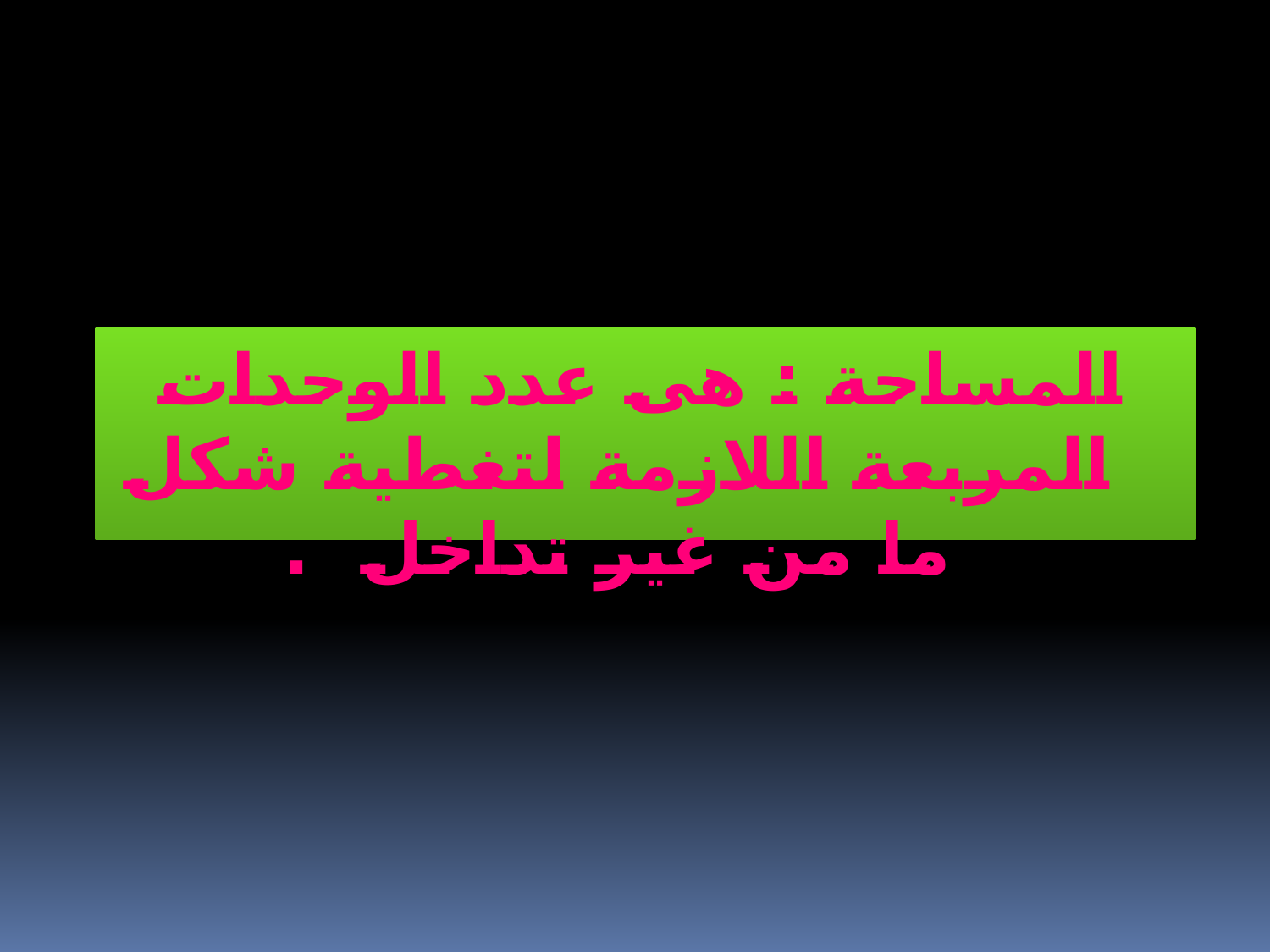

المساحة : هى عدد الوحدات المربعة اللازمة لتغطية شكل ما من غير تداخل  .